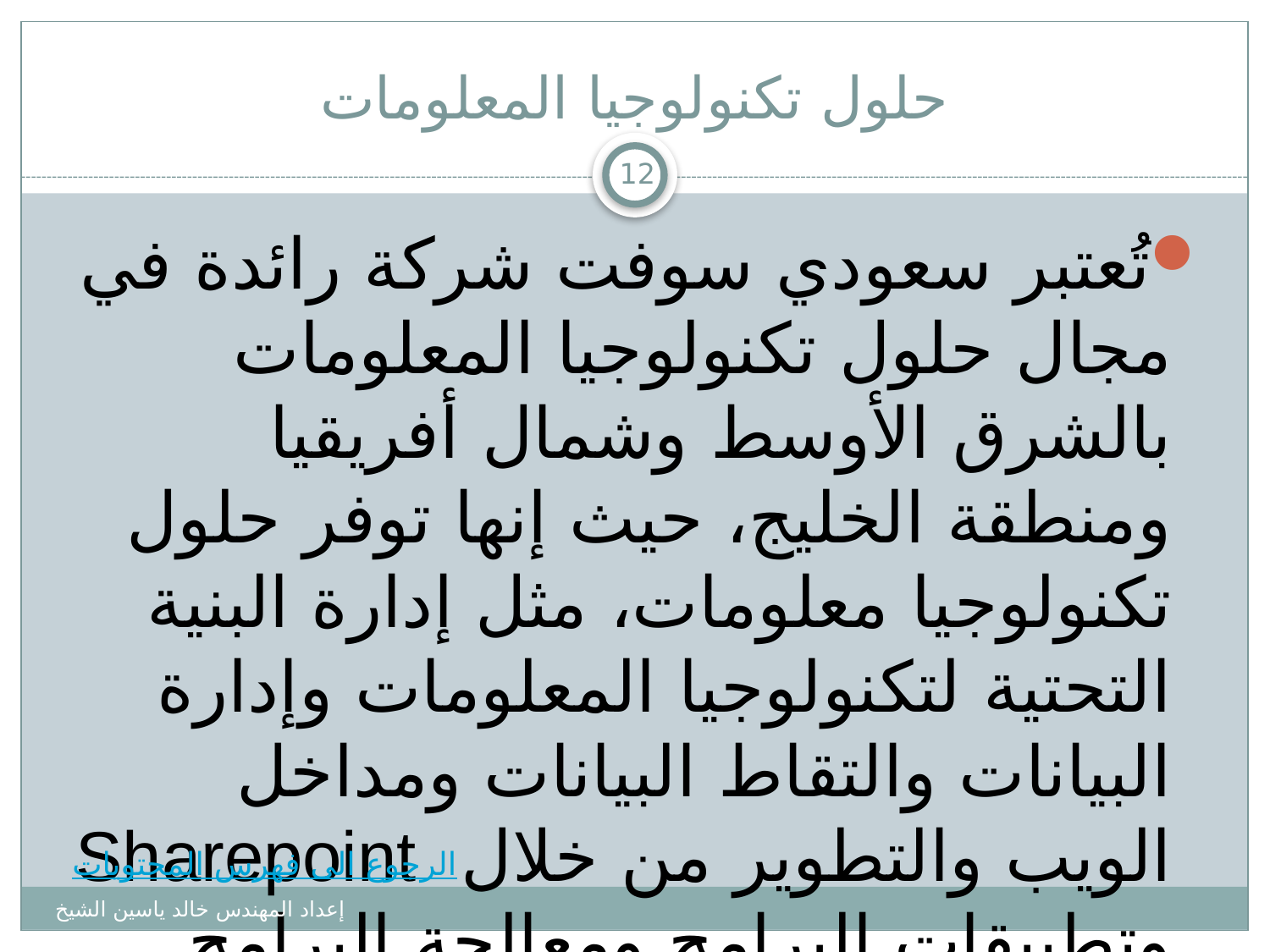

# حلول تكنولوجيا المعلومات
12
تُعتبر سعودي سوفت شركة رائدة في مجال حلول تكنولوجيا المعلومات بالشرق الأوسط وشمال أفريقيا ومنطقة الخليج، حيث إنها توفر حلول تكنولوجيا معلومات، مثل إدارة البنية التحتية لتكنولوجيا المعلومات وإدارة البيانات والتقاط البيانات ومداخل الويب والتطوير من خلال  Sharepoint وتطبيقات البرامج ومعالجة البرامج وأنظمة إدارة المعلومات.
الرجوع الى فهرس المحتويات
إعداد المهندس خالد ياسين الشيخ